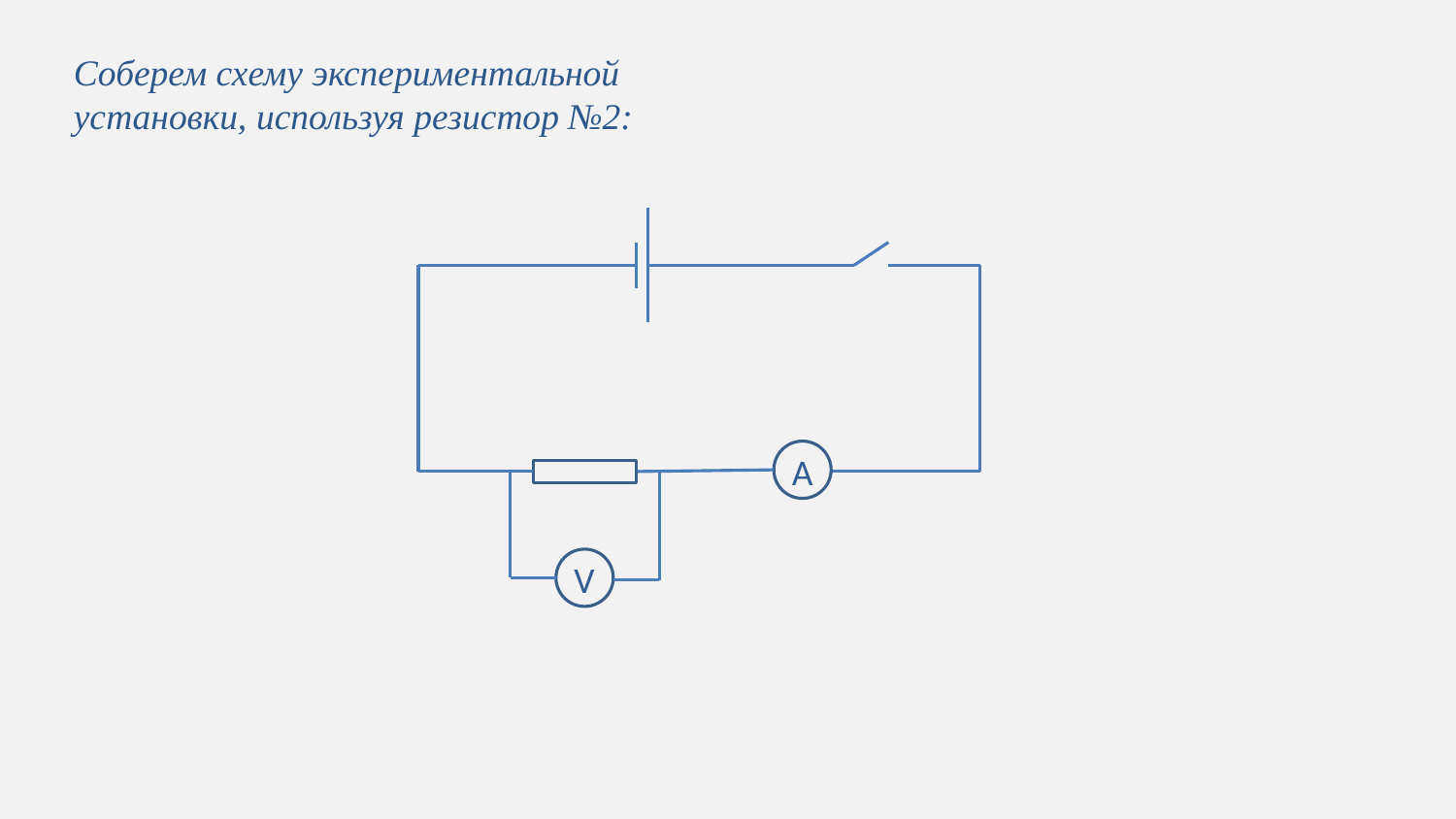

Соберем схему экспериментальной установки, используя резистор №2:

A

V